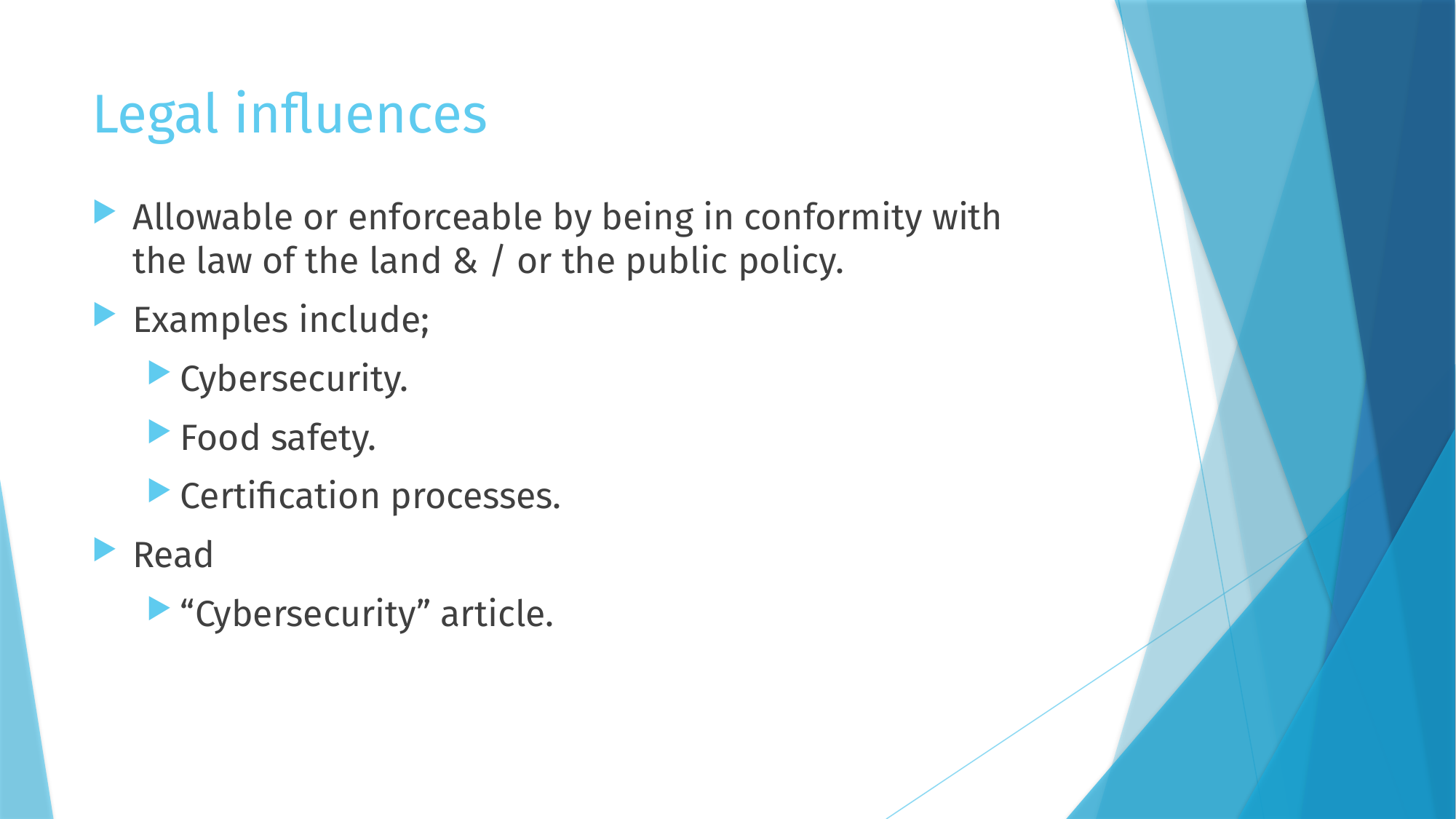

# Legal influences
Allowable or enforceable by being in conformity with the law of the land & / or the public policy.
Examples include;
Cybersecurity.
Food safety.
Certification processes.
Read
“Cybersecurity” article.